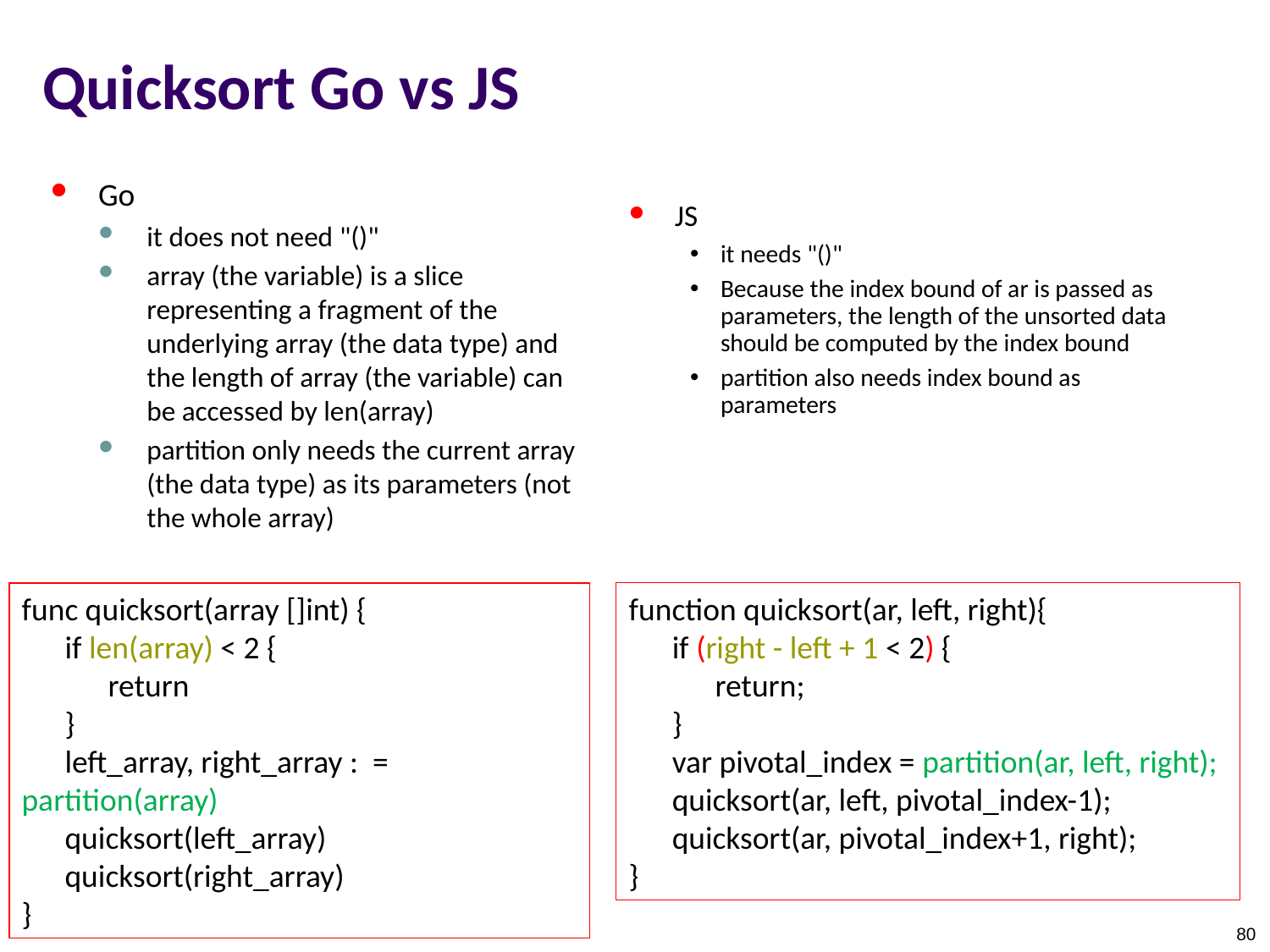

# Quicksort Go vs JS
Go
it does not need "()"
array (the variable) is a slice representing a fragment of the underlying array (the data type) and the length of array (the variable) can be accessed by len(array)
partition only needs the current array (the data type) as its parameters (not the whole array)

JS
it needs "()"
Because the index bound of ar is passed as parameters, the length of the unsorted data should be computed by the index bound
partition also needs index bound as parameters
func quicksort(array []int) {
      if len(array) < 2 {
            return
      }
      left_array, right_array :  = partition(array)
      quicksort(left_array)
      quicksort(right_array)
}
function quicksort(ar, left, right){
      if (right - left + 1 < 2) {
            return;
      }
      var pivotal_index = partition(ar, left, right);
      quicksort(ar, left, pivotal_index-1);
      quicksort(ar, pivotal_index+1, right);
}
80